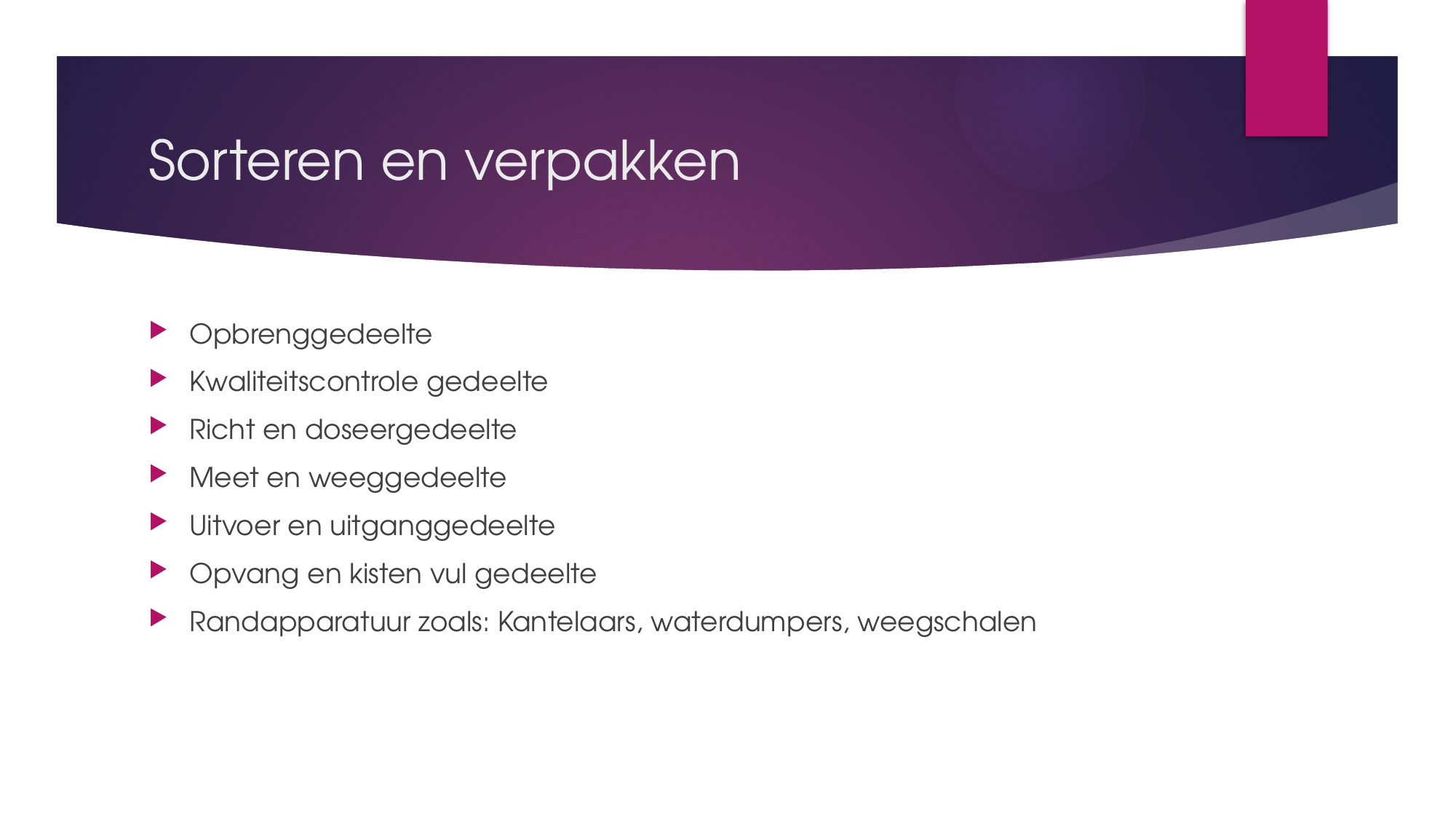

# Sorteren en verpakken
Opbrenggedeelte
Kwaliteitscontrole gedeelte
Richt en doseergedeelte
Meet en weeggedeelte
Uitvoer en uitganggedeelte
Opvang en kisten vul gedeelte
Randapparatuur zoals: Kantelaars, waterdumpers, weegschalen